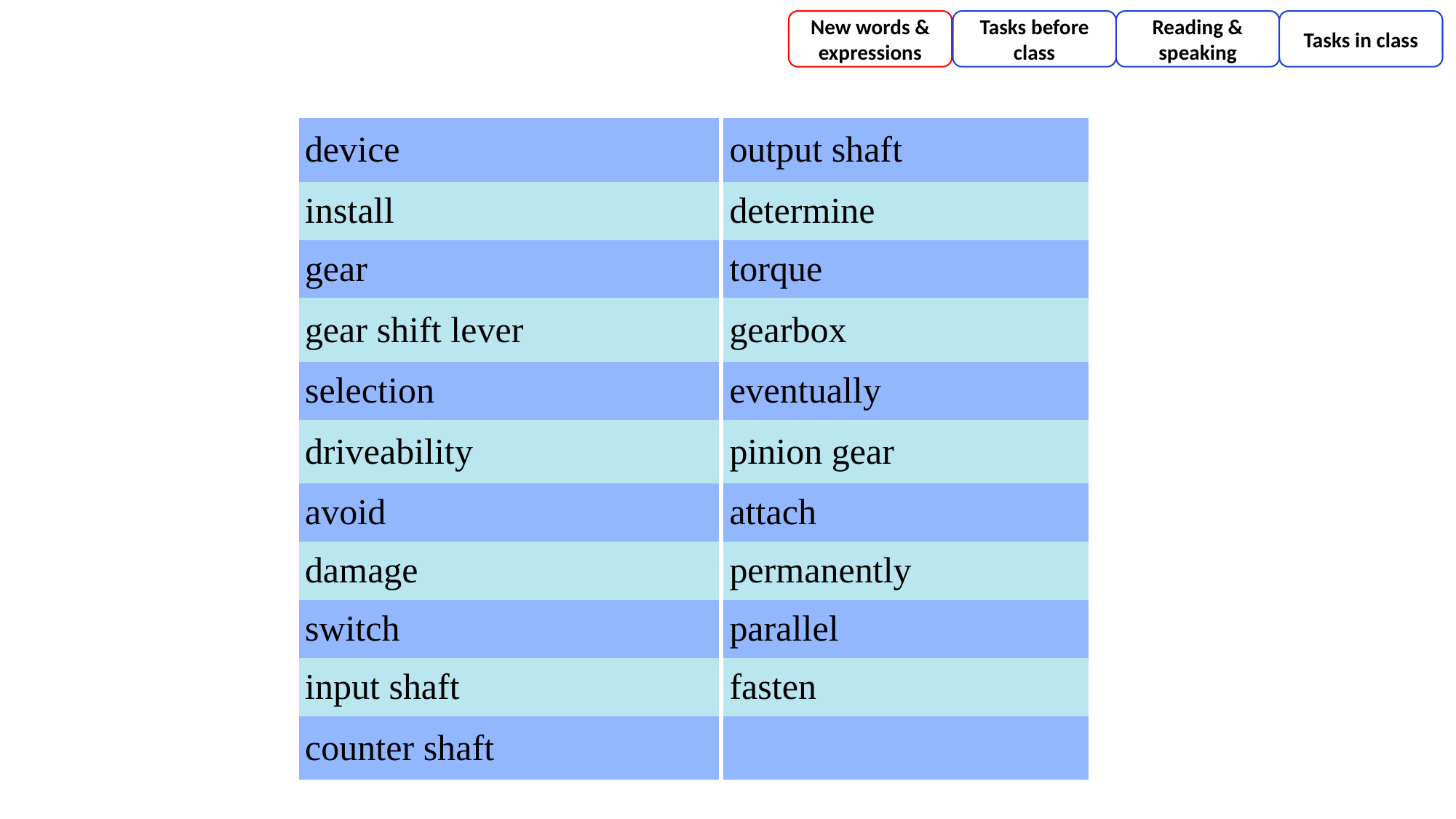

New words & expressions
Tasks before class
Reading & speaking
Tasks in class
| device | output shaft |
| --- | --- |
| install | determine |
| gear | torque |
| gear shift lever | gearbox |
| selection | eventually |
| driveability | pinion gear |
| avoid | attach |
| damage | permanently |
| switch | parallel |
| input shaft | fasten |
| counter shaft |  |